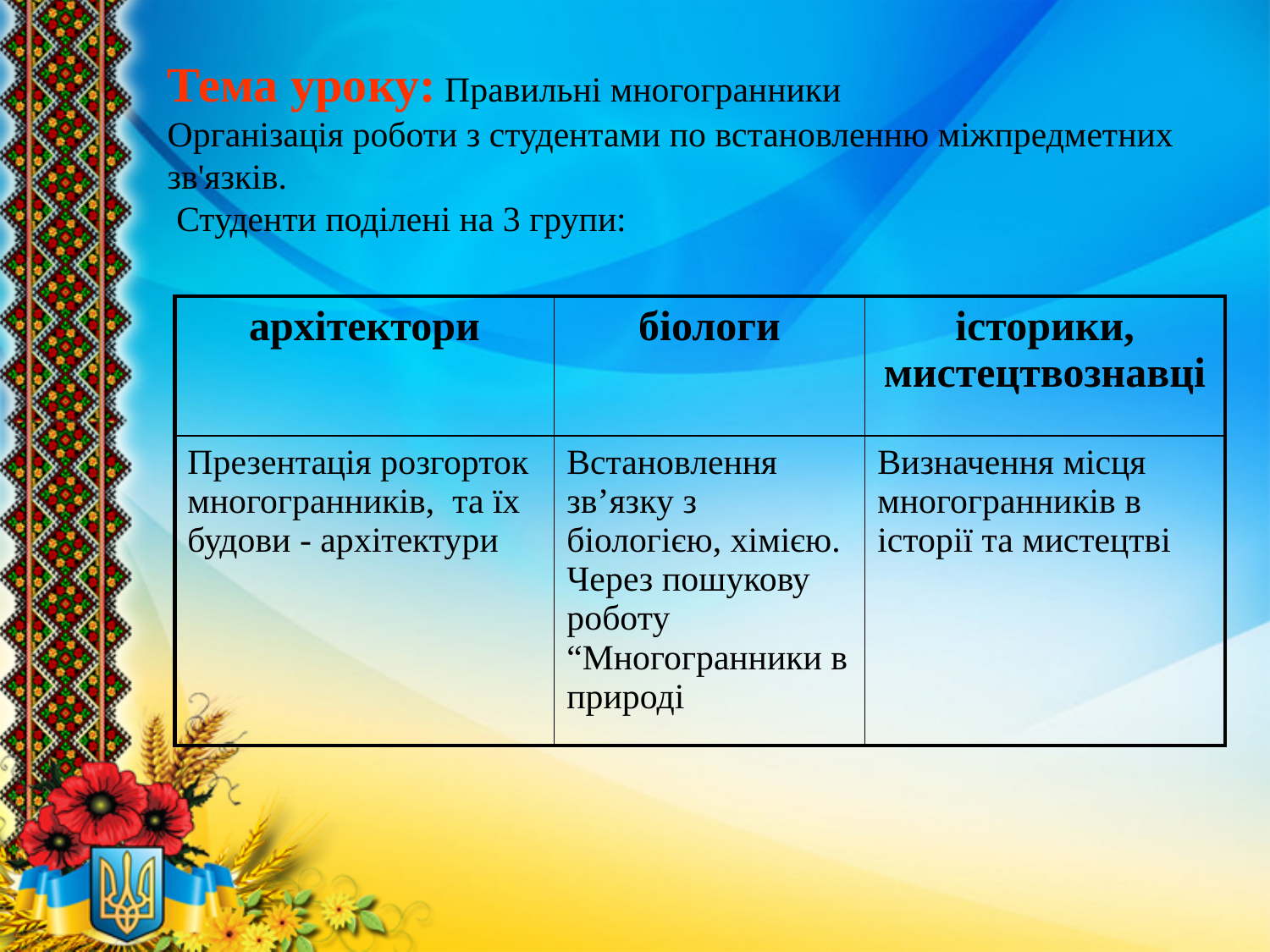

Тема уроку: Правильні многогранники
Організація роботи з студентами по встановленню міжпредметних зв'язків.
 Студенти поділені на 3 групи:

| архітектори | біологи | історики, мистецтвознавці |
| --- | --- | --- |
| Презентація розгорток многогранників, та їх будови - архітектури | Встановлення зв’язку з біологією, хімією. Через пошукову роботу “Многогранники в природі | Визначення місця многогранників в історії та мистецтві |